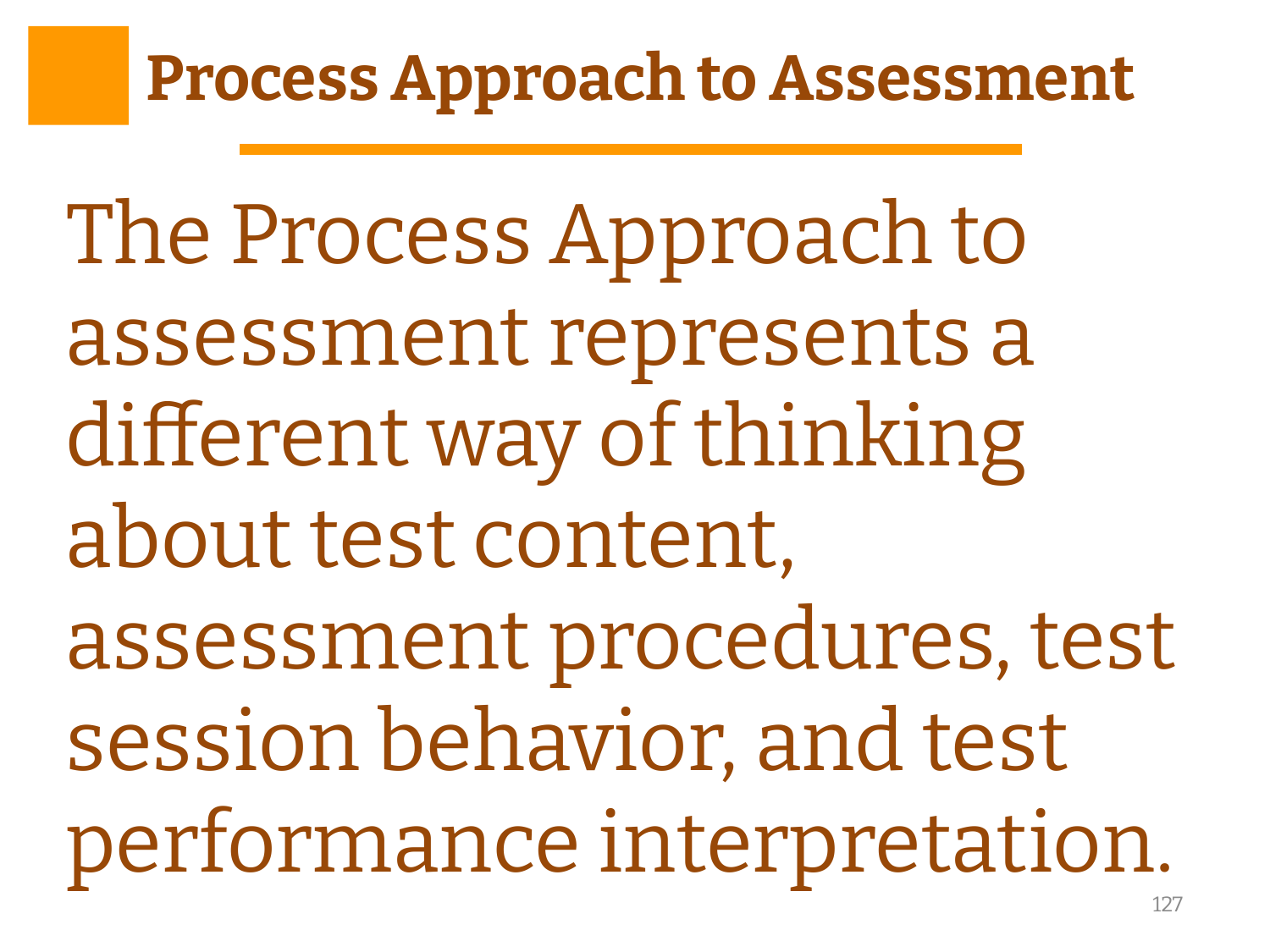

# Process Approach to Assessment

The Process Approach to assessment represents a different way of thinking about test content, assessment procedures, test session behavior, and test performance interpretation.
127